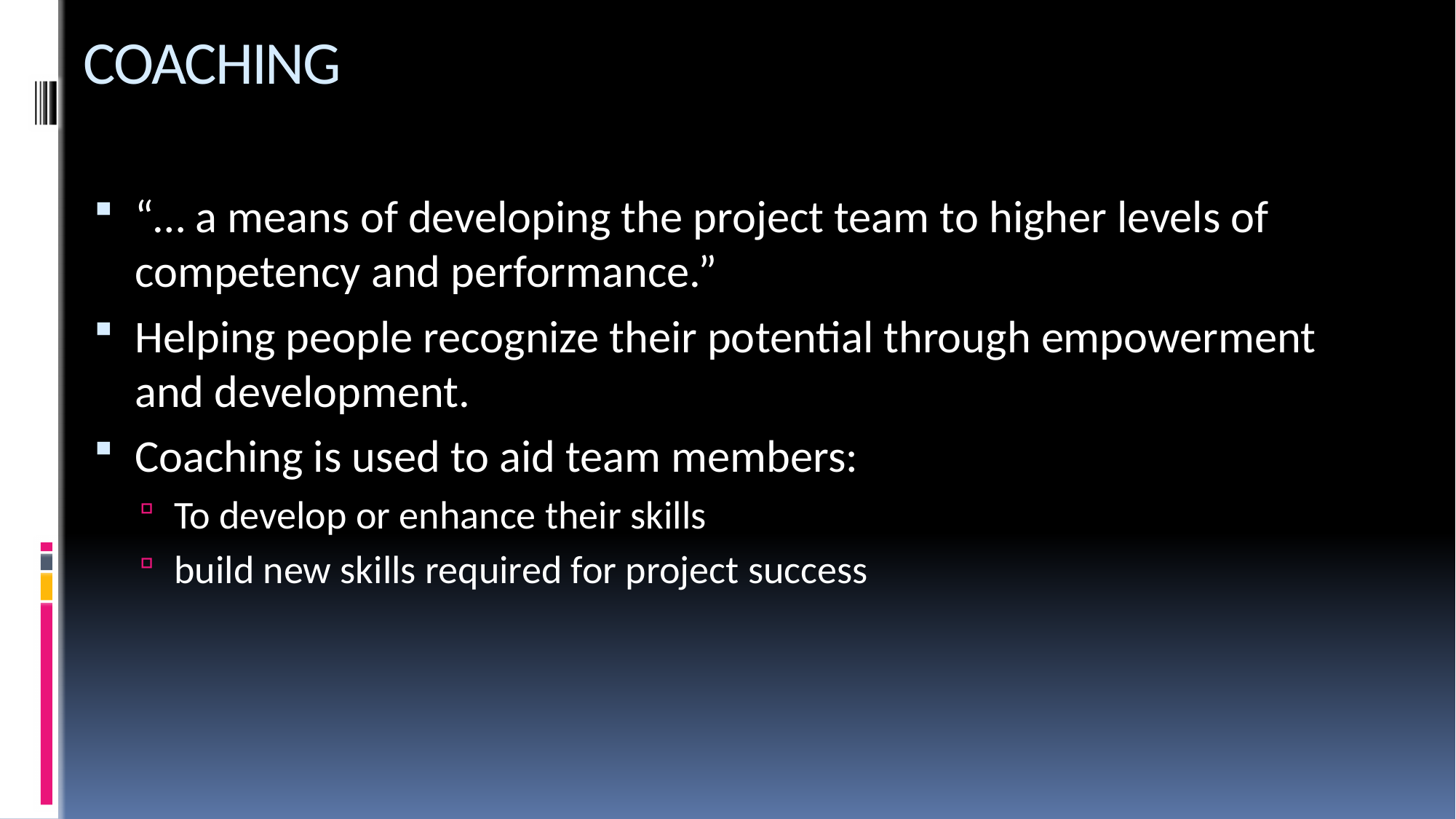

# COACHING
“… a means of developing the project team to higher levels of competency and performance.”
Helping people recognize their potential through empowerment and development.
Coaching is used to aid team members:
To develop or enhance their skills
build new skills required for project success